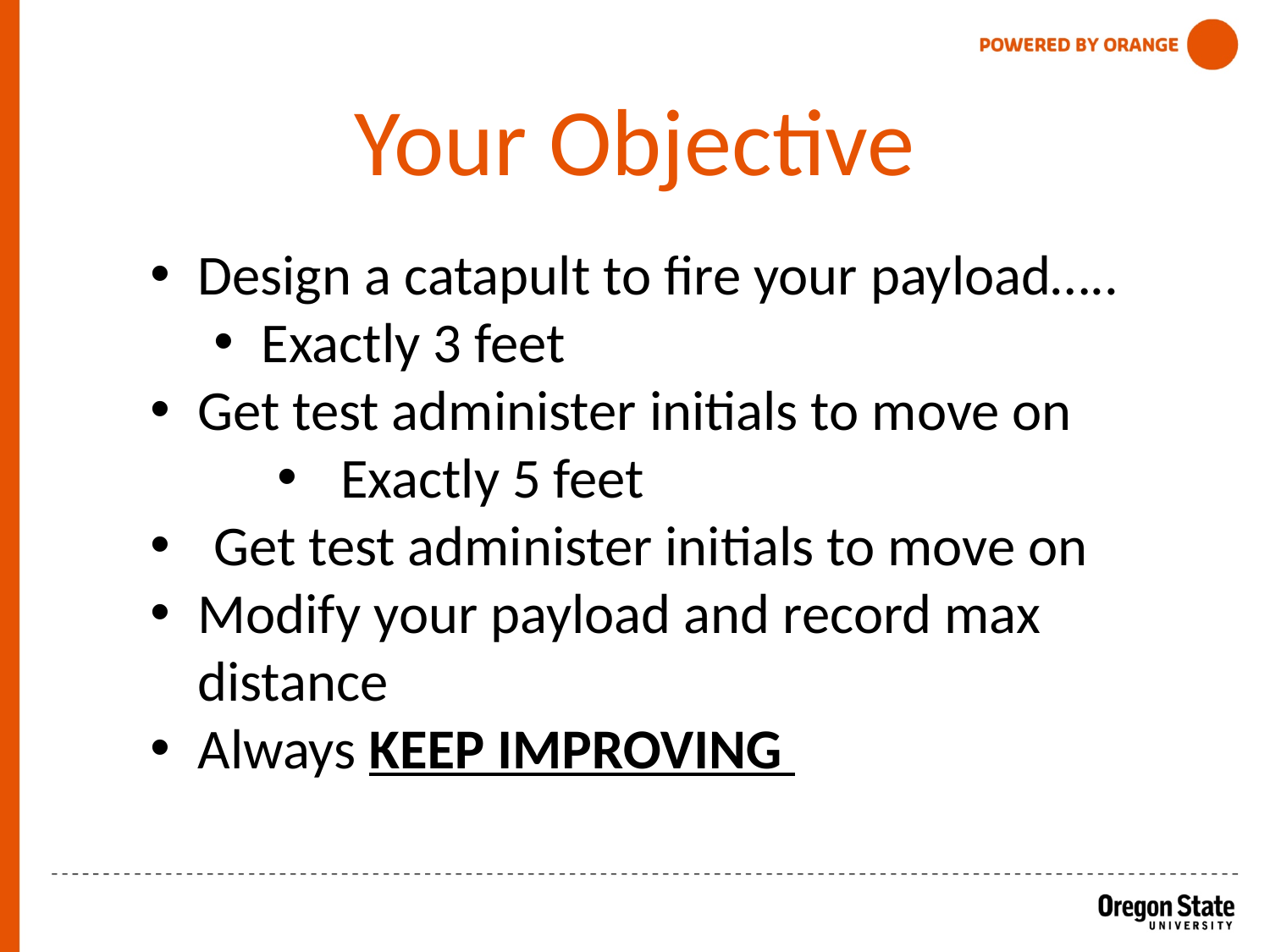

Your Objective
Design a catapult to fire your payload…..
Exactly 3 feet
Get test administer initials to move on
Exactly 5 feet
Get test administer initials to move on
Modify your payload and record max distance
Always KEEP IMPROVING